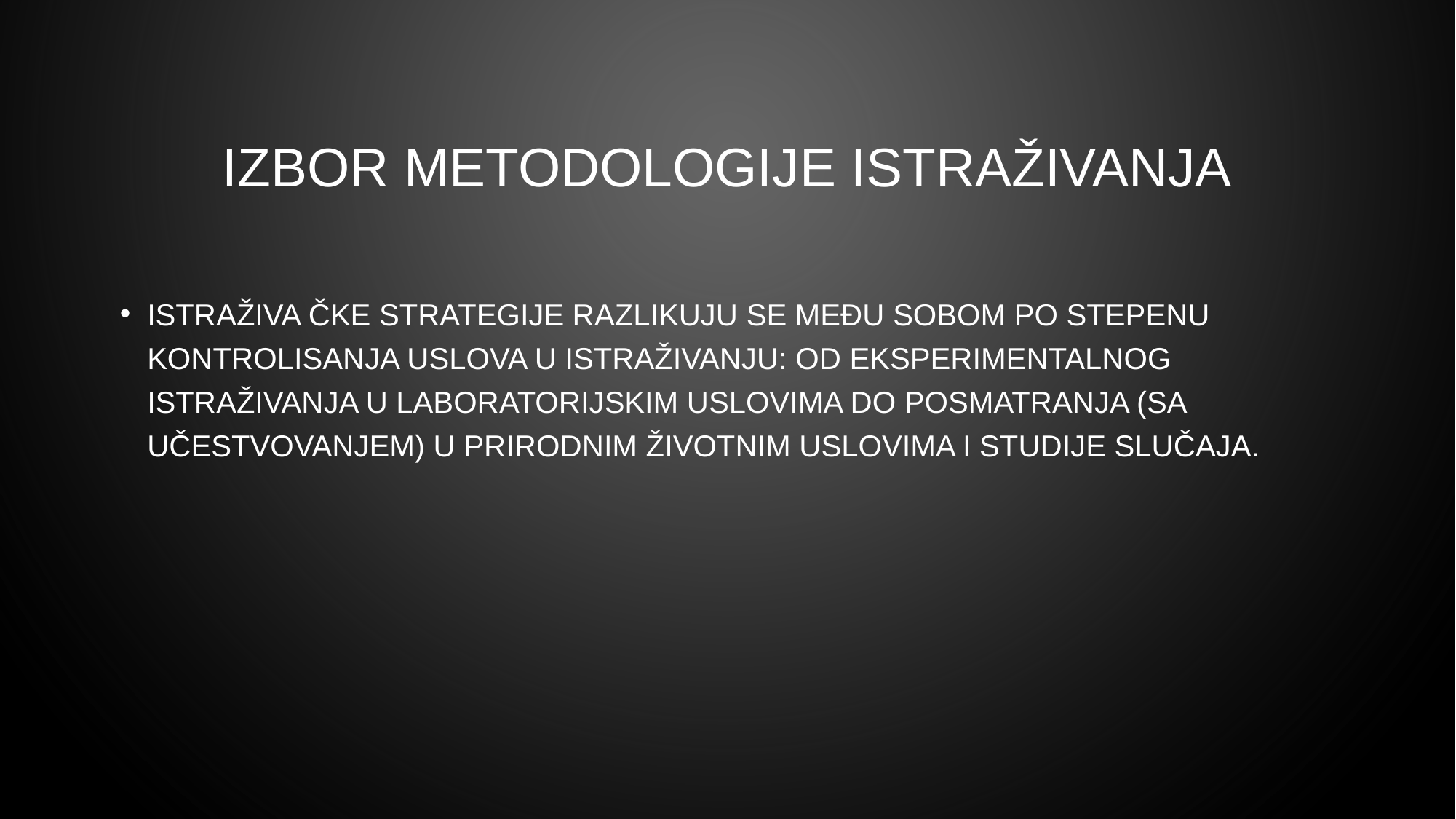

# IZBOR METODOLOGIJE ISTRAŽIVANJA
Istraživa čke strategije razlikuju se među sobom po stepenu kontrolisanja uslova u istraživanju: od eksperimentalnog istraživanja u laboratorijskim uslovima do posmatranja (sa učestvovanjem) u prirodnim životnim uslovima i studije slučaja.